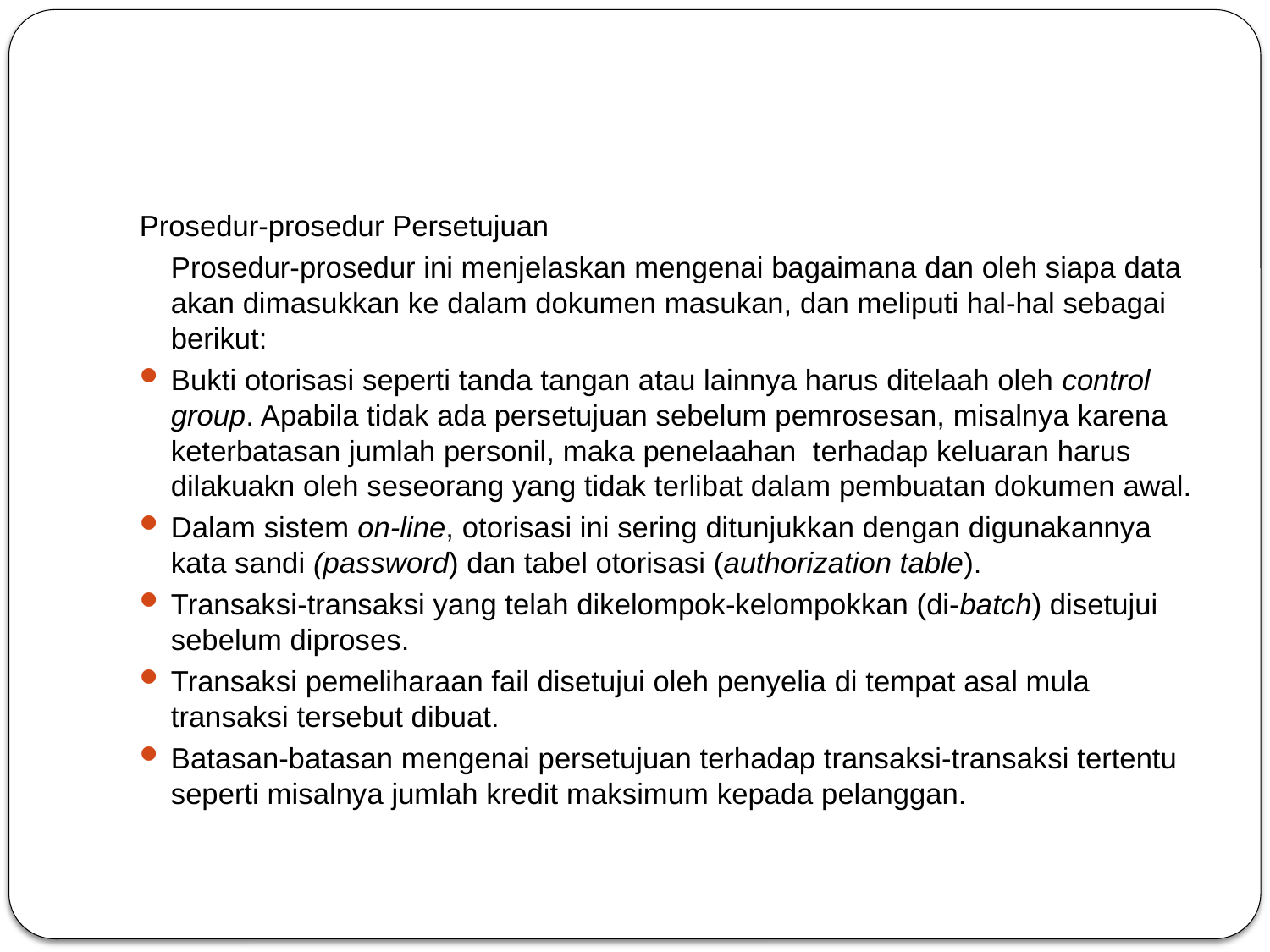

#
Prosedur-prosedur Persetujuan
	Prosedur-prosedur ini menjelaskan mengenai bagaimana dan oleh siapa data akan dimasukkan ke dalam dokumen masukan, dan meliputi hal-hal sebagai berikut:
Bukti otorisasi seperti tanda tangan atau lainnya harus ditelaah oleh control group. Apabila tidak ada persetujuan sebelum pemrosesan, misalnya karena keterbatasan jumlah personil, maka penelaahan  terhadap keluaran harus dilakuakn oleh seseorang yang tidak terlibat dalam pembuatan dokumen awal.
Dalam sistem on-line, otorisasi ini sering ditunjukkan dengan digunakannya kata sandi (password) dan tabel otorisasi (authorization table).
Transaksi-transaksi yang telah dikelompok-kelompokkan (di-batch) disetujui sebelum diproses.
Transaksi pemeliharaan fail disetujui oleh penyelia di tempat asal mula transaksi tersebut dibuat.
Batasan-batasan mengenai persetujuan terhadap transaksi-transaksi tertentu seperti misalnya jumlah kredit maksimum kepada pelanggan.